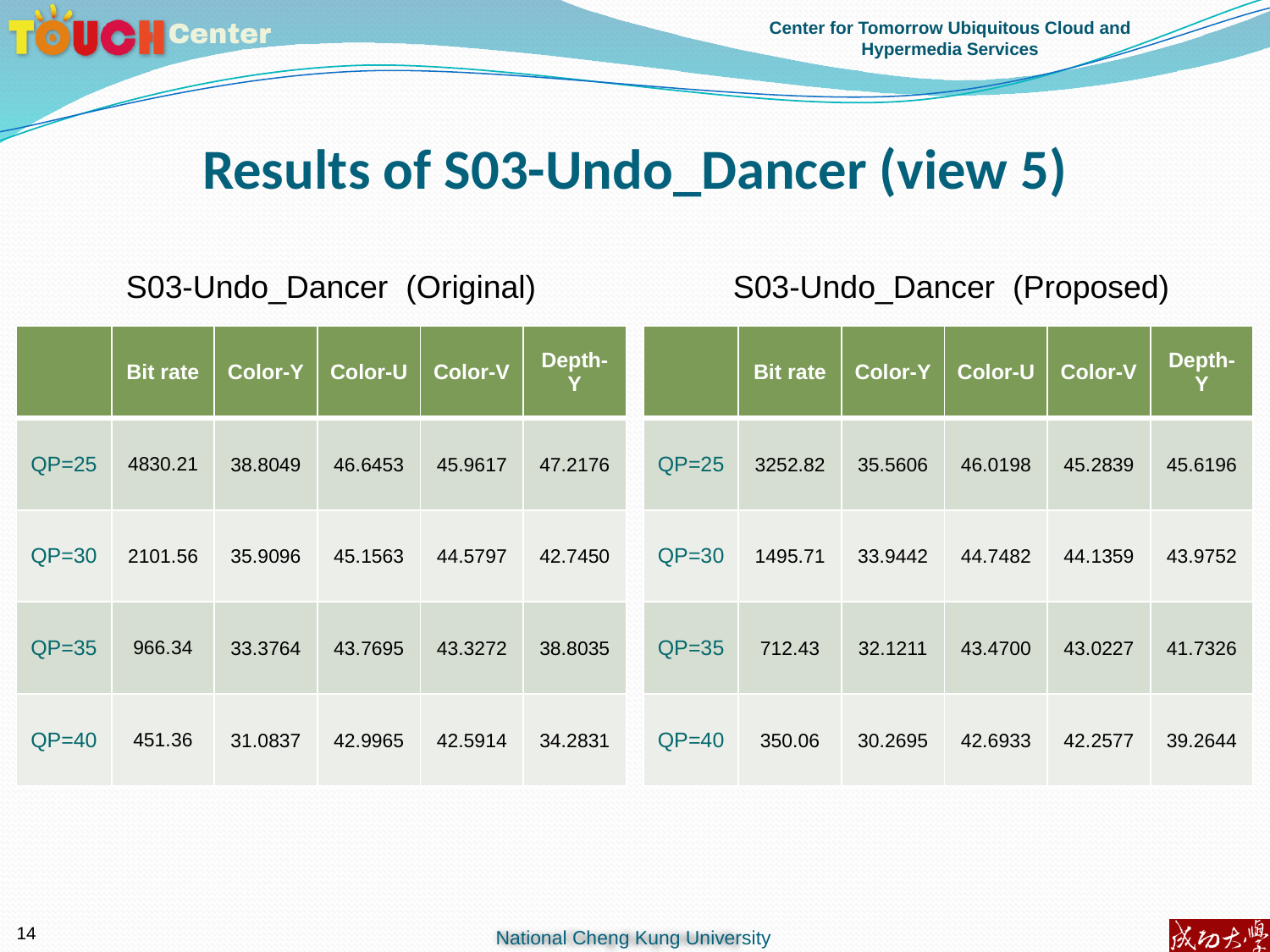

Results of S03-Undo_Dancer (view 5)
S03-Undo_Dancer  (Original)
S03-Undo_Dancer  (Proposed)
|  | Bit rate | Color-Y | Color-U | Color-V | Depth-Y |
| --- | --- | --- | --- | --- | --- |
| QP=25 | 4830.21 | 38.8049 | 46.6453 | 45.9617 | 47.2176 |
| QP=30 | 2101.56 | 35.9096 | 45.1563 | 44.5797 | 42.7450 |
| QP=35 | 966.34 | 33.3764 | 43.7695 | 43.3272 | 38.8035 |
| QP=40 | 451.36 | 31.0837 | 42.9965 | 42.5914 | 34.2831 |
|  | Bit rate | Color-Y | Color-U | Color-V | Depth-Y |
| --- | --- | --- | --- | --- | --- |
| QP=25 | 3252.82 | 35.5606 | 46.0198 | 45.2839 | 45.6196 |
| QP=30 | 1495.71 | 33.9442 | 44.7482 | 44.1359 | 43.9752 |
| QP=35 | 712.43 | 32.1211 | 43.4700 | 43.0227 | 41.7326 |
| QP=40 | 350.06 | 30.2695 | 42.6933 | 42.2577 | 39.2644 |